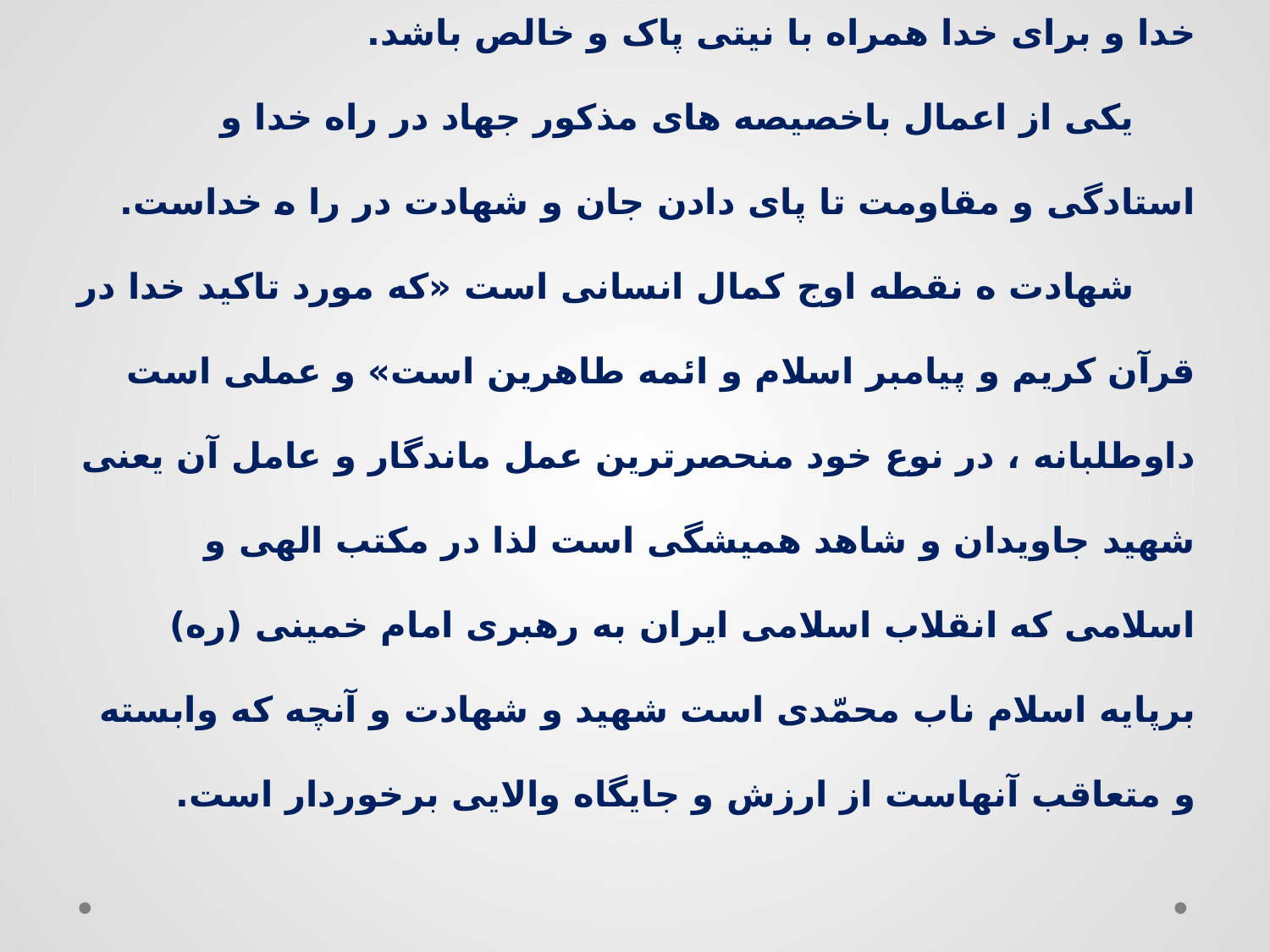

# درمکتب اسلام عمل ماندگار و با ارزش عملی است که در راه خدا و برای خدا همراه با نیتی پاک و خالص باشد. یکی از اعمال باخصیصه های مذکور جهاد در راه خدا و استادگی و مقاومت تا پای دادن جان و شهادت در را ه خداست. شهادت ه نقطه اوج کمال انسانی است «که مورد تاکید خدا در قرآن کریم و پیامبر اسلام و ائمه طاهرین است» و عملی است داوطلبانه ، در نوع خود منحصرترین عمل ماندگار و عامل آن یعنی شهید جاویدان و شاهد همیشگی است لذا در مکتب الهی و اسلامی که انقلاب اسلامی ایران به رهبری امام خمینی (ره) برپایه اسلام ناب محمّدی است شهید و شهادت و آنچه که وابسته و متعاقب آنهاست از ارزش و جایگاه والایی برخوردار است.